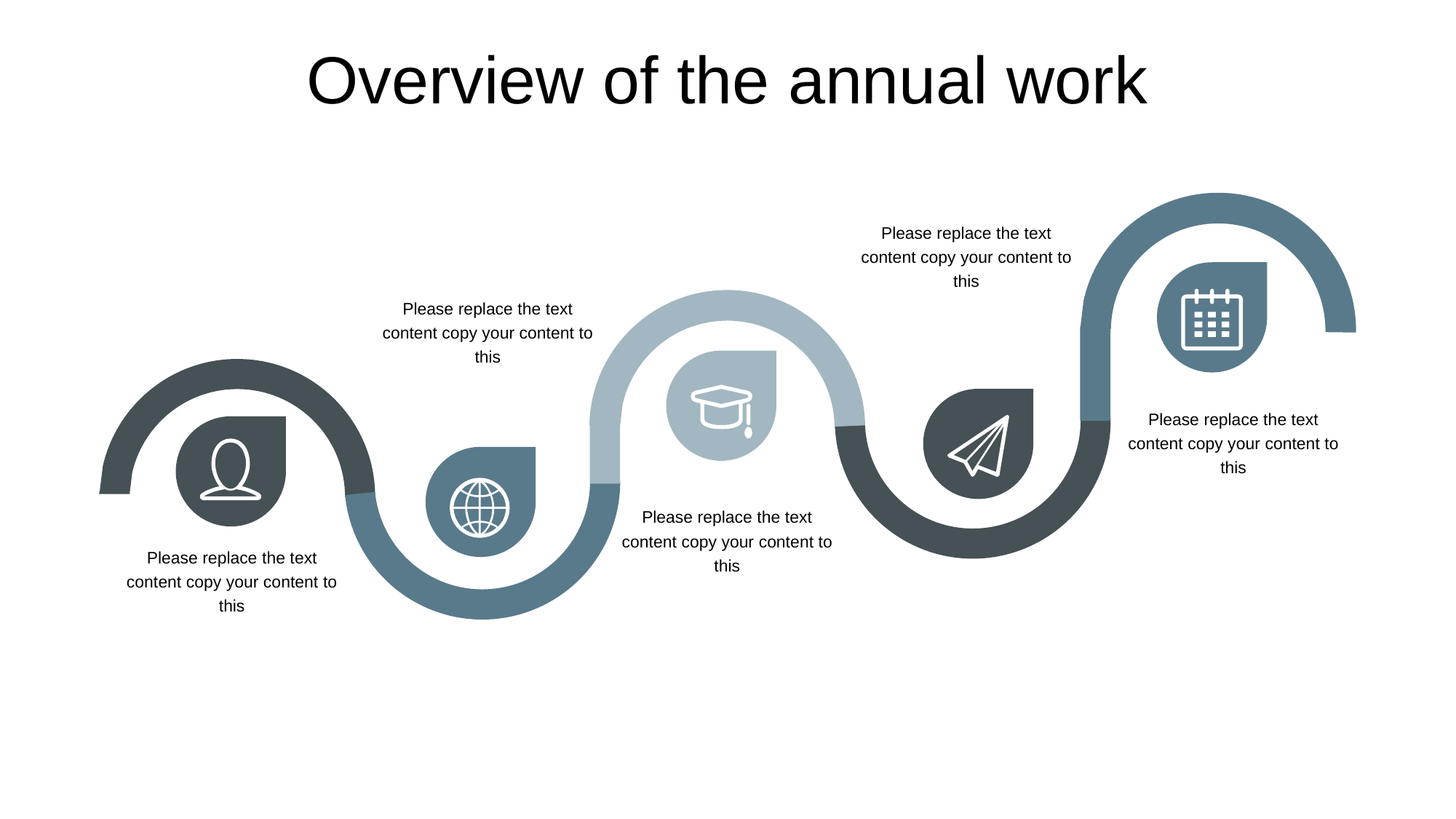

Overview of the annual work

Please replace the text content copy your content to this
Please replace the text content copy your content to this

Please replace the text content copy your content to this
Please replace the text content copy your content to this

Please replace the text content copy your content to this